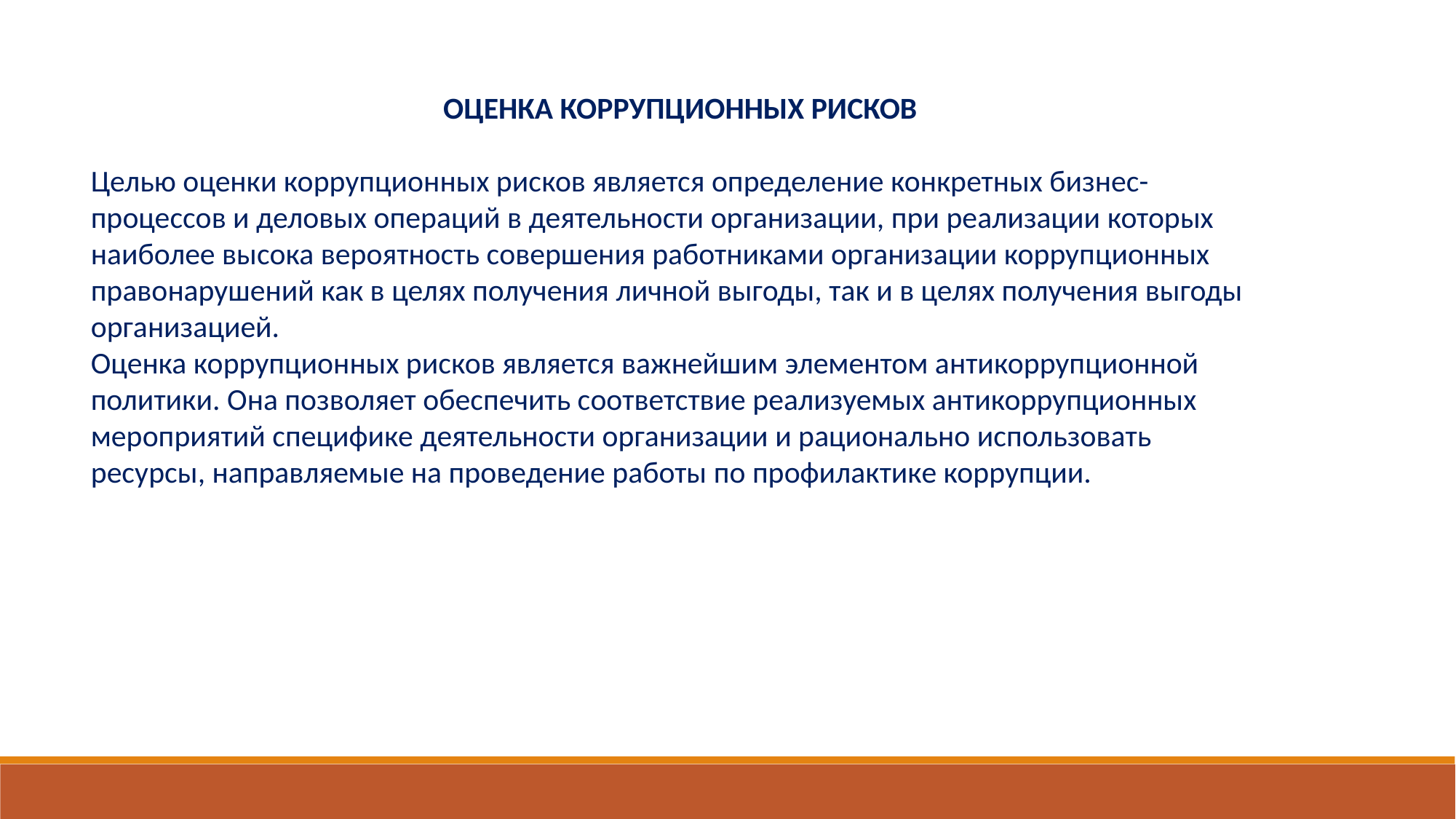

ОЦЕНКА КОРРУПЦИОННЫХ РИСКОВ

Целью оценки коррупционных рисков является определение конкретных бизнес-процессов и деловых операций в деятельности организации, при реализации которых наиболее высока вероятность совершения работниками организации коррупционных правонарушений как в целях получения личной выгоды, так и в целях получения выгоды организацией.
Оценка коррупционных рисков является важнейшим элементом антикоррупционной политики. Она позволяет обеспечить соответствие реализуемых антикоррупционных мероприятий специфике деятельности организации и рационально использовать ресурсы, направляемые на проведение работы по профилактике коррупции.